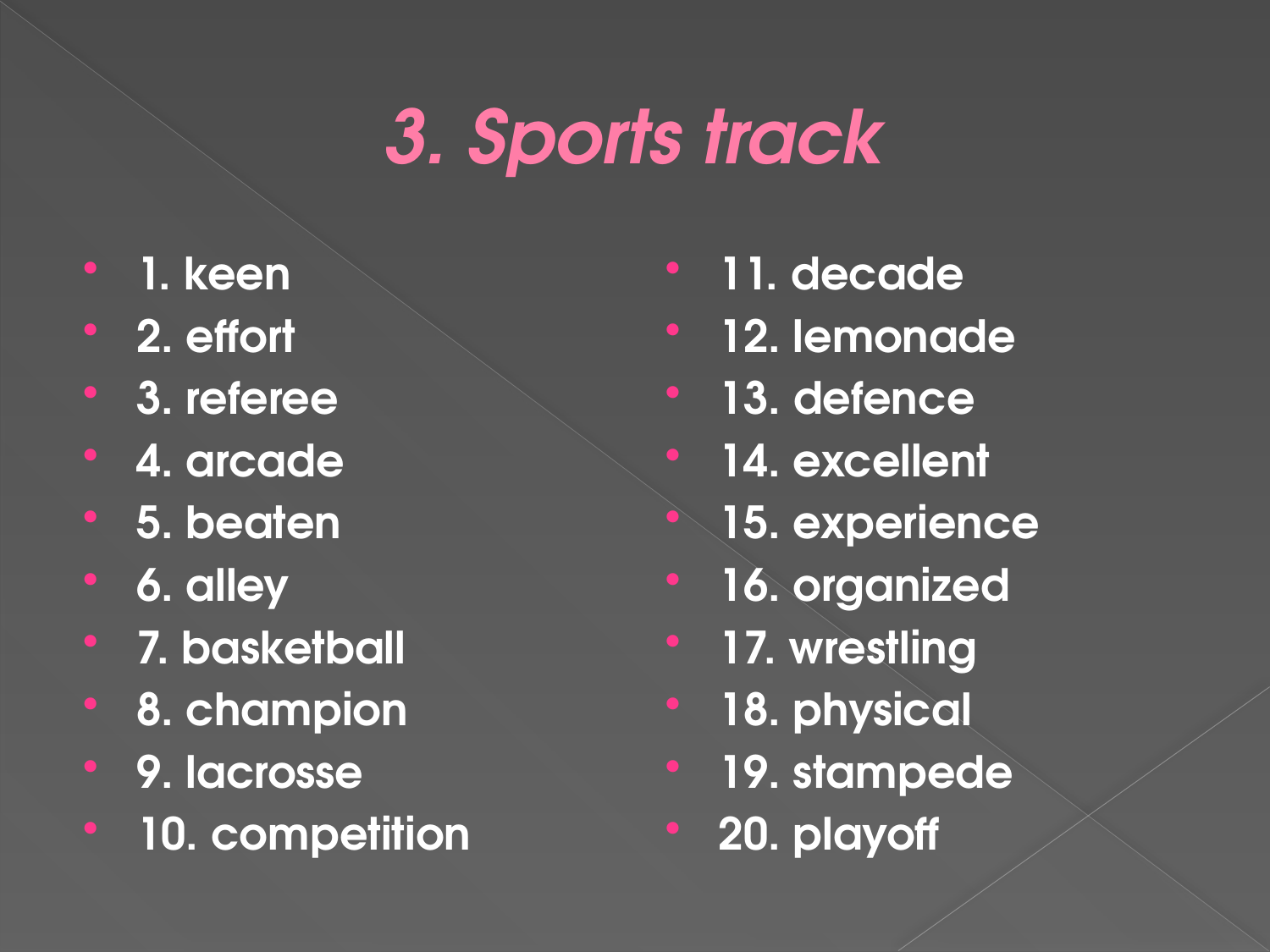

# 3. Sports track
1. keen
2. effort
3. referee
4. arcade
5. beaten
6. alley
7. basketball
8. champion
9. lacrosse
10. competition
11. decade
12. lemonade
13. defence
14. excellent
15. experience
16. organized
17. wrestling
18. physical
19. stampede
20. playoff